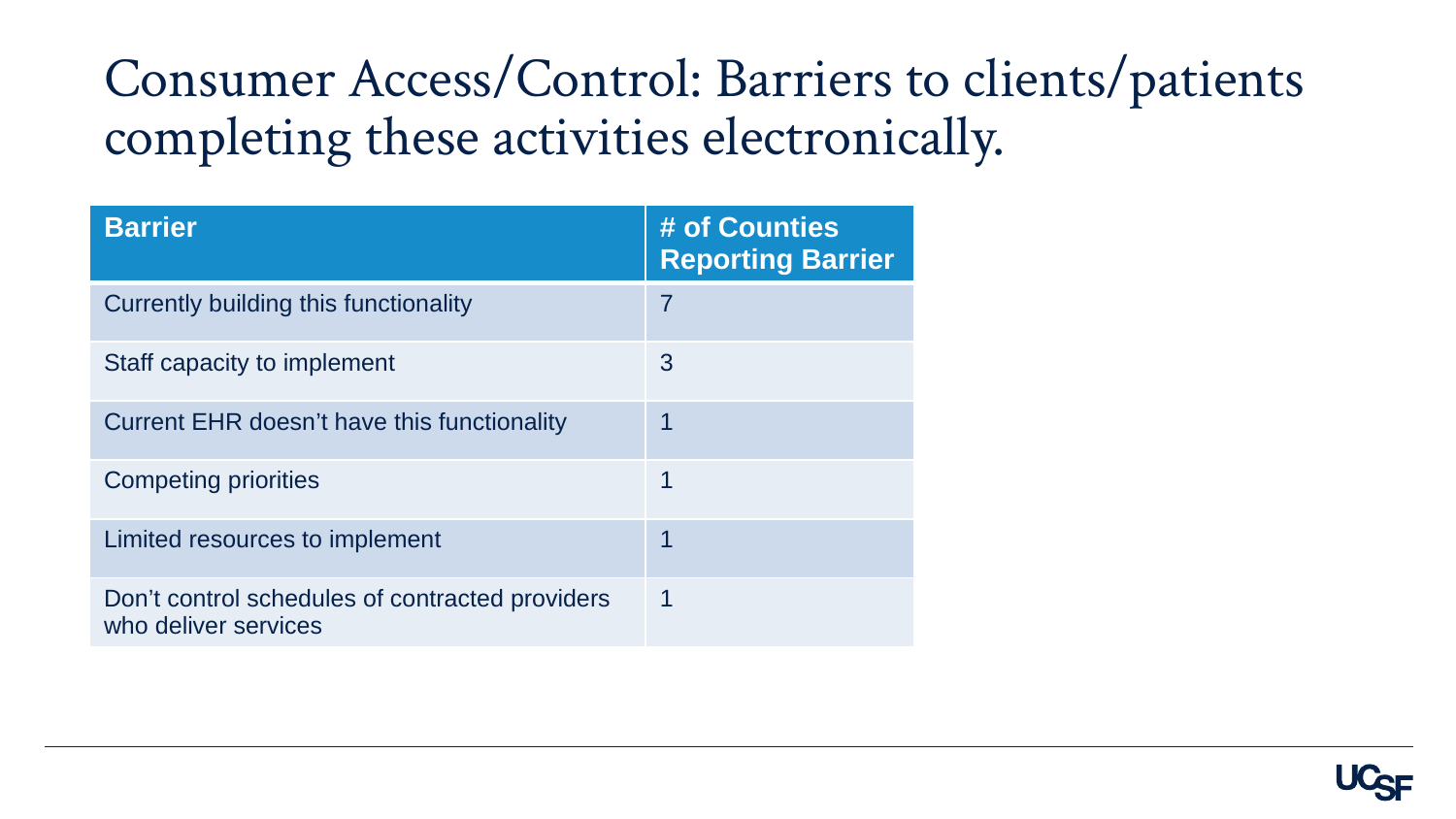

# Consumer Access/Control: Barriers to clients/patients completing these activities electronically.
| Barrier | # of Counties Reporting Barrier |
| --- | --- |
| Currently building this functionality | 7 |
| Staff capacity to implement | 3 |
| Current EHR doesn’t have this functionality | 1 |
| Competing priorities | 1 |
| Limited resources to implement | 1 |
| Don’t control schedules of contracted providers who deliver services | 1 |